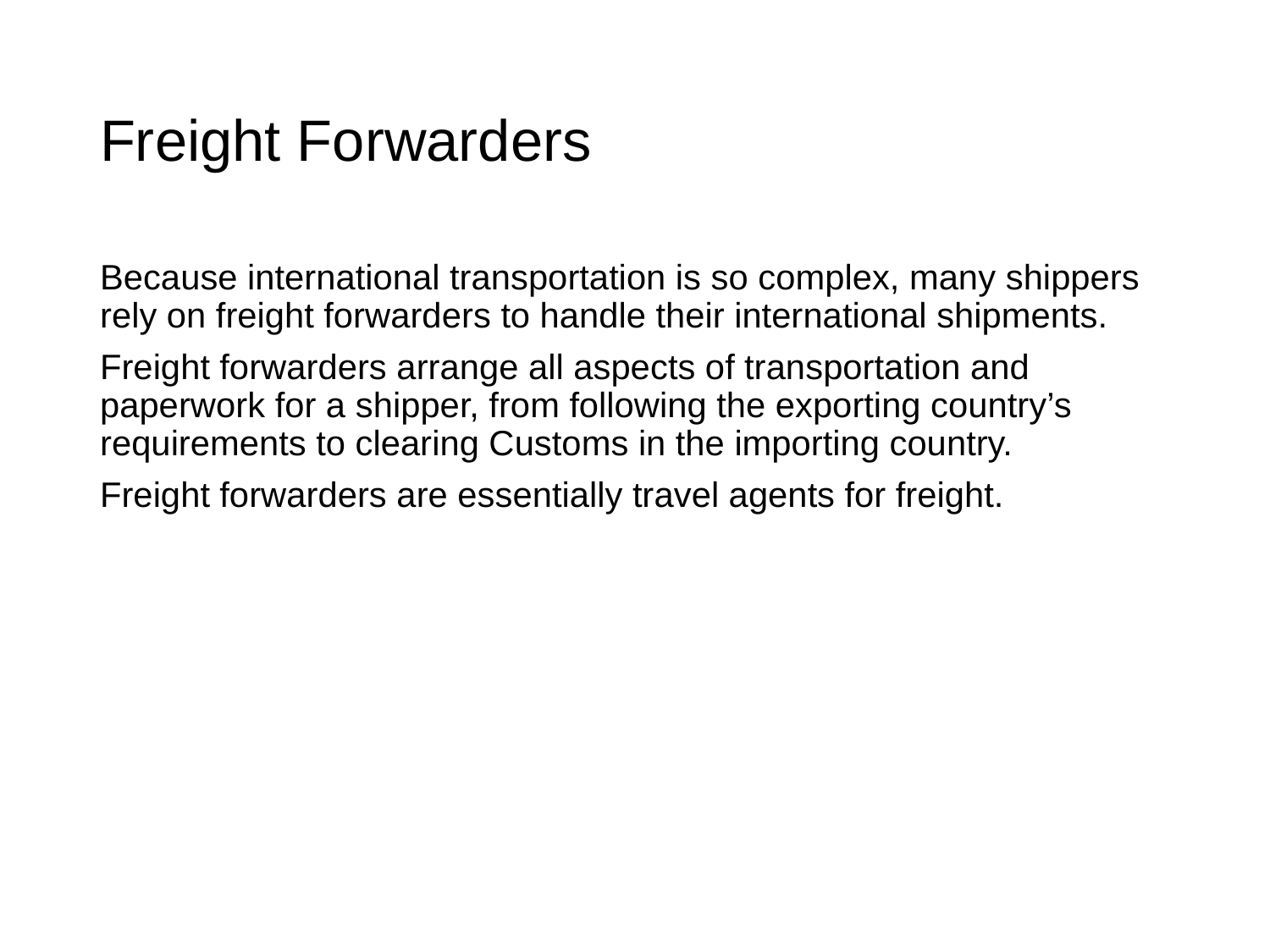

# Freight Forwarders
Because international transportation is so complex, many shippers rely on freight forwarders to handle their international shipments.
Freight forwarders arrange all aspects of transportation and paperwork for a shipper, from following the exporting country’s requirements to clearing Customs in the importing country.
Freight forwarders are essentially travel agents for freight.